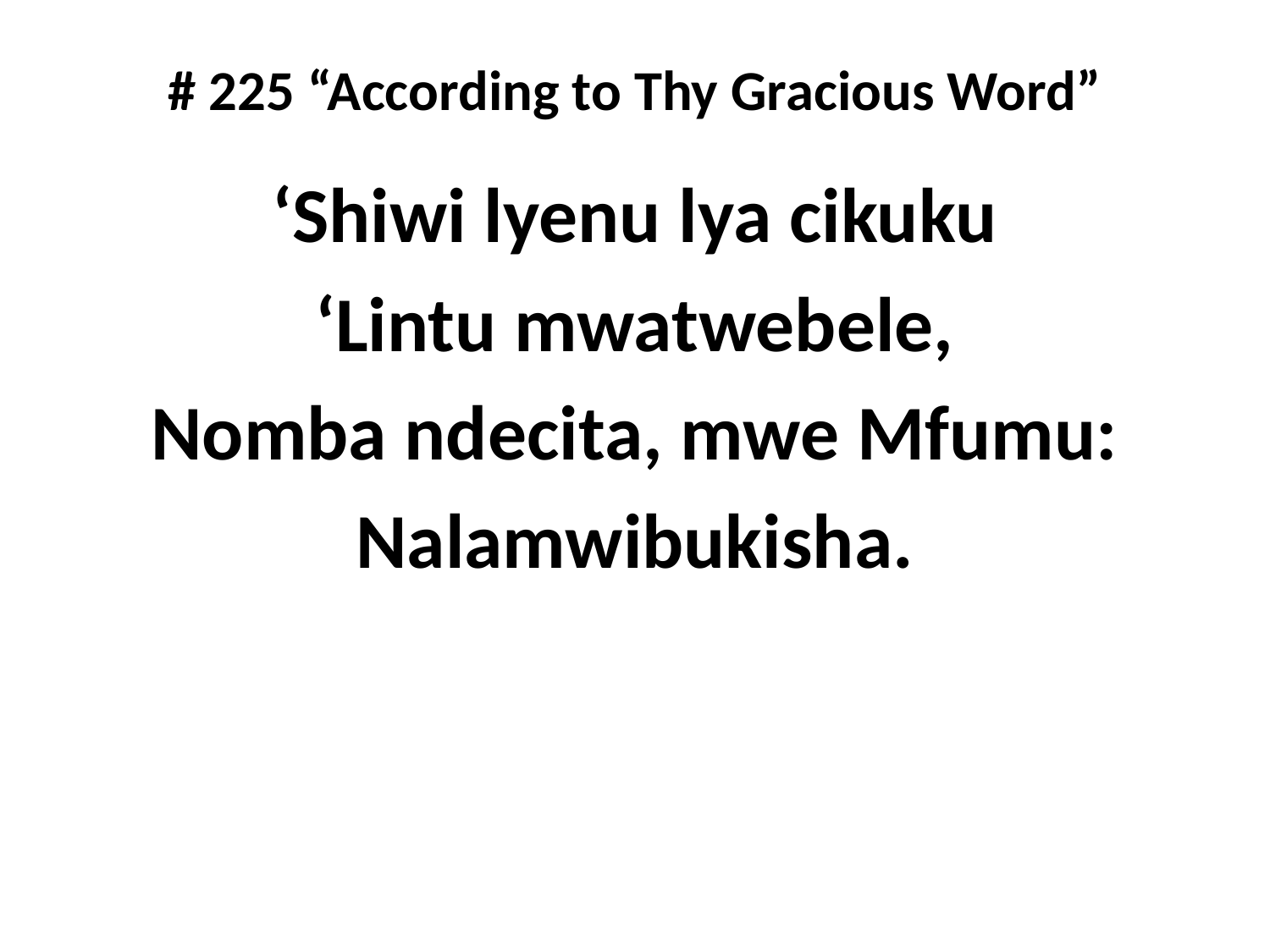

# # 225 “According to Thy Gracious Word”
‘Shiwi lyenu lya cikuku
‘Lintu mwatwebele,
Nomba ndecita, mwe Mfumu:
Nalamwibukisha.